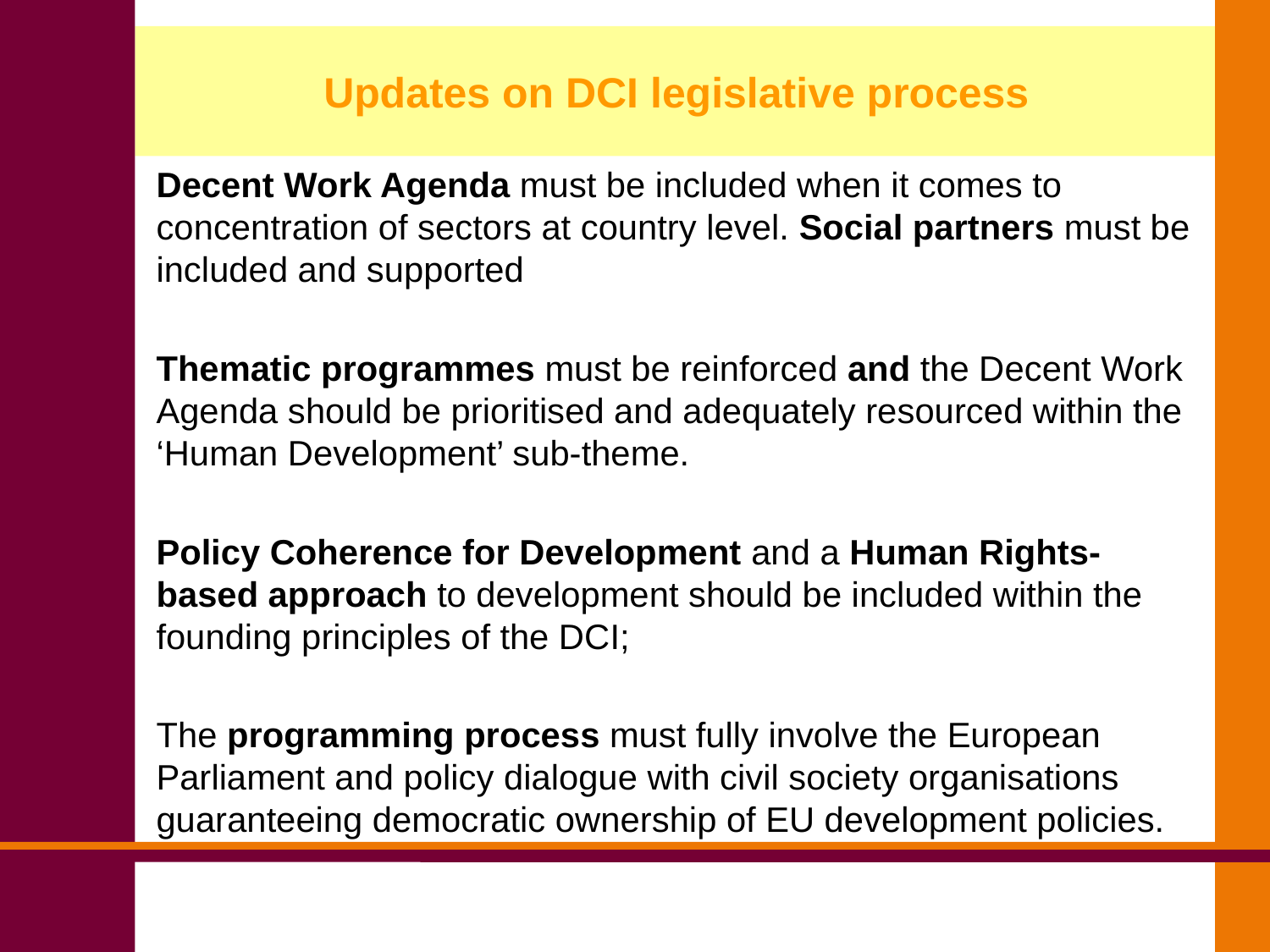

# Updates on DCI legislative process
Decent Work Agenda must be included when it comes to concentration of sectors at country level. Social partners must be included and supported

Thematic programmes must be reinforced and the Decent Work Agenda should be prioritised and adequately resourced within the ‘Human Development’ sub-theme.

Policy Coherence for Development and a Human Rights-based approach to development should be included within the founding principles of the DCI;

The programming process must fully involve the European Parliament and policy dialogue with civil society organisations guaranteeing democratic ownership of EU development policies.